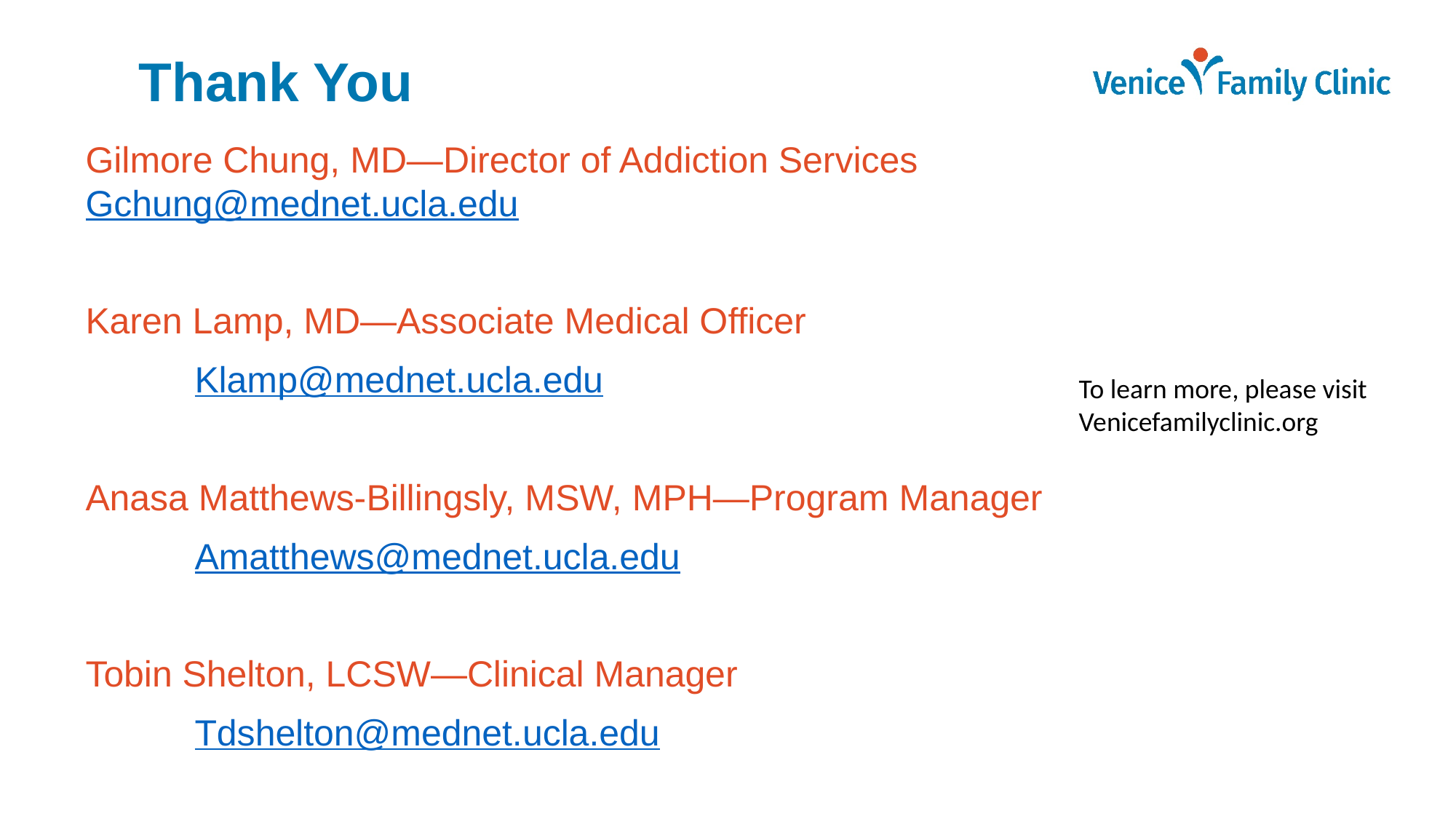

# Thank You
Gilmore Chung, MD—Director of Addiction Services	Gchung@mednet.ucla.edu

Karen Lamp, MD—Associate Medical Officer
	Klamp@mednet.ucla.edu

Anasa Matthews-Billingsly, MSW, MPH—Program Manager
	Amatthews@mednet.ucla.edu

Tobin Shelton, LCSW—Clinical Manager
	Tdshelton@mednet.ucla.edu
To learn more, please visit
Venicefamilyclinic.org